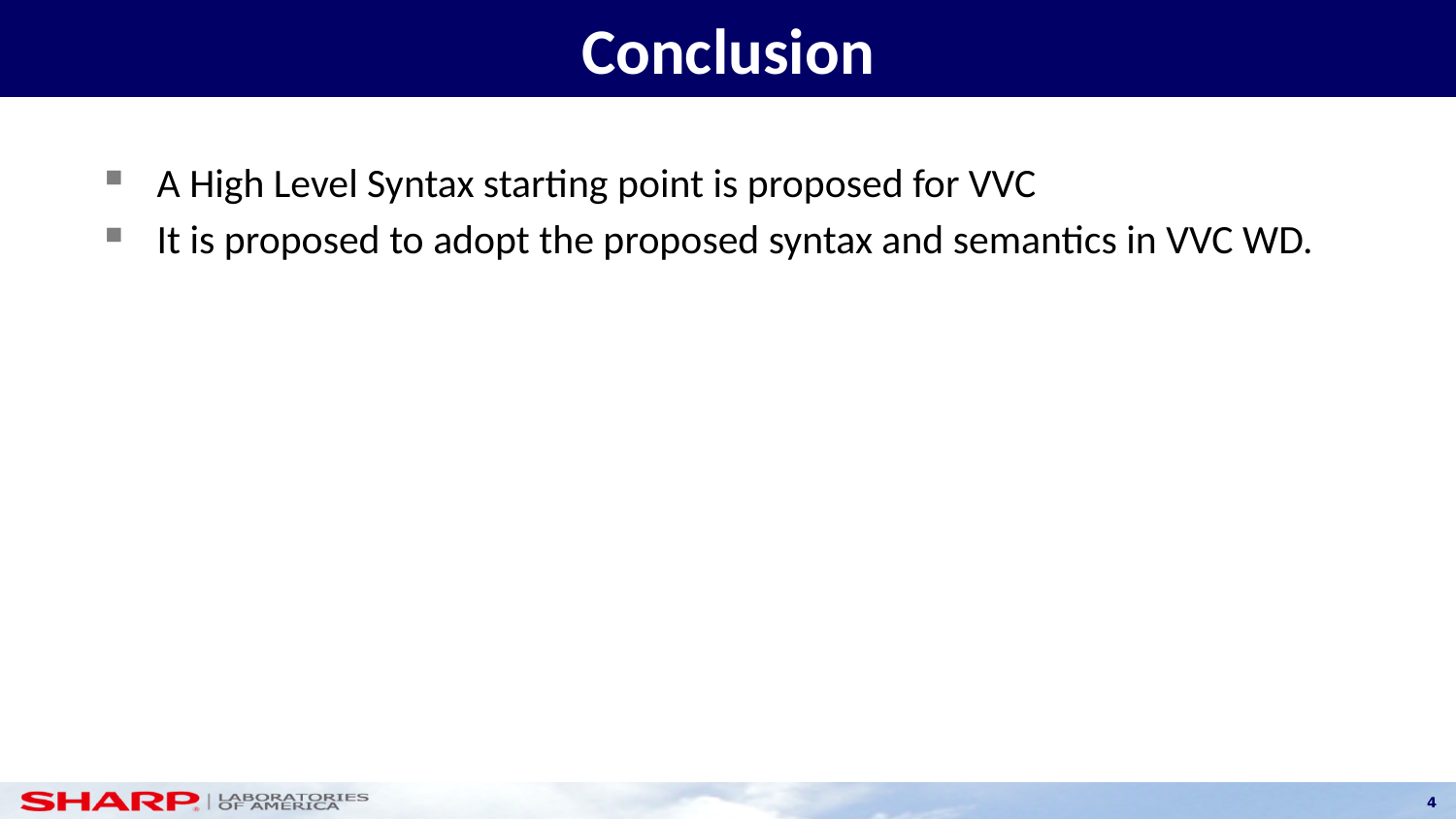

# Conclusion
A High Level Syntax starting point is proposed for VVC
It is proposed to adopt the proposed syntax and semantics in VVC WD.